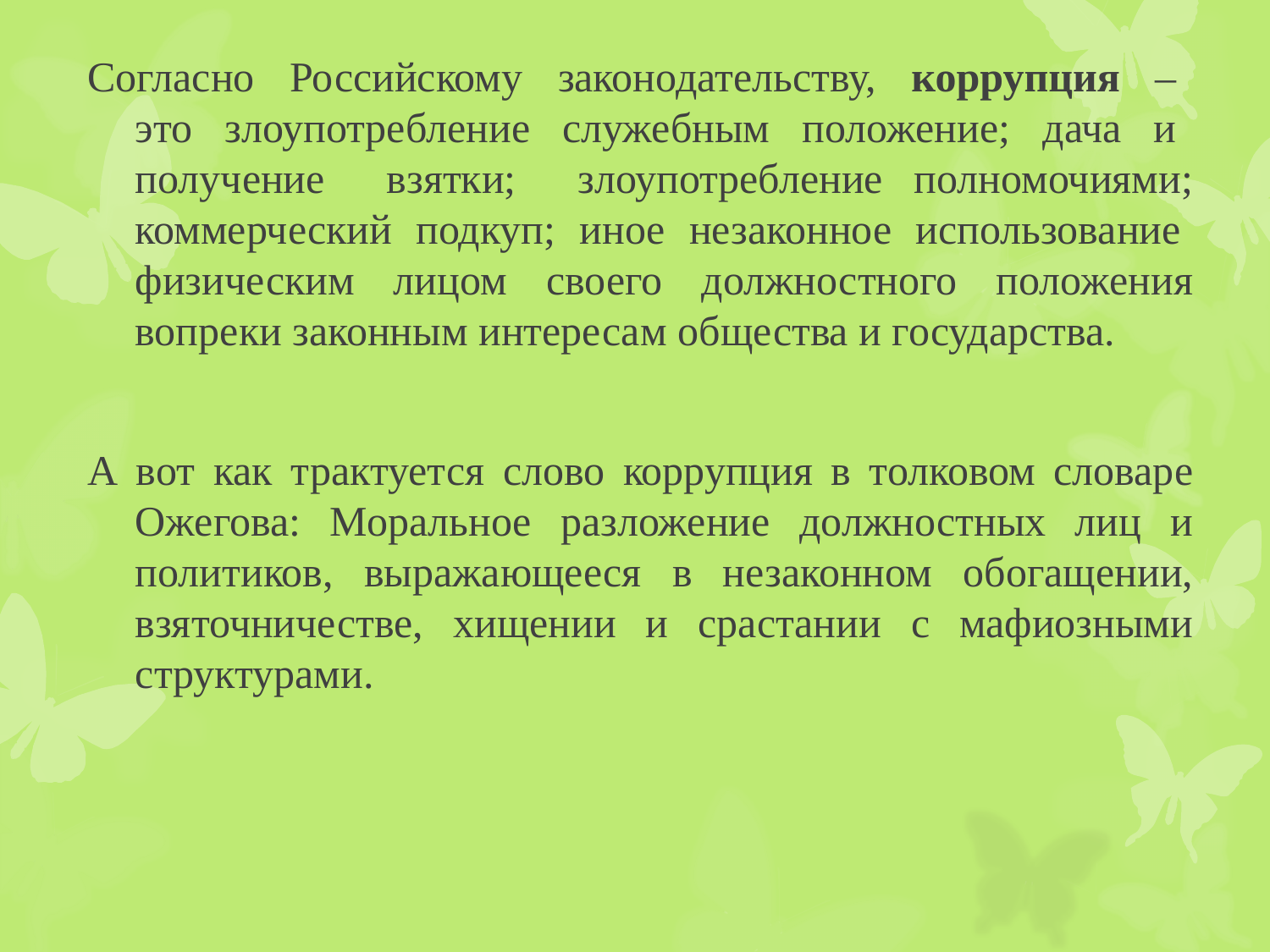

Согласно  Российскому  законодательству,  коррупция  –  это  злоупотребление  служебным  положение;  дача  и  получение  взятки;  злоупотребление полномочиями; коммерческий  подкуп;  иное  незаконное  использование  физическим лицом своего должностного положения вопреки законным интересам общества и государства.

А вот как трактуется слово коррупция в толковом словаре Ожегова: Моральное разложение должностных лиц и политиков, выражающееся в незаконном обогащении, взяточничестве, хищении и срастании с мафиозными структурами.